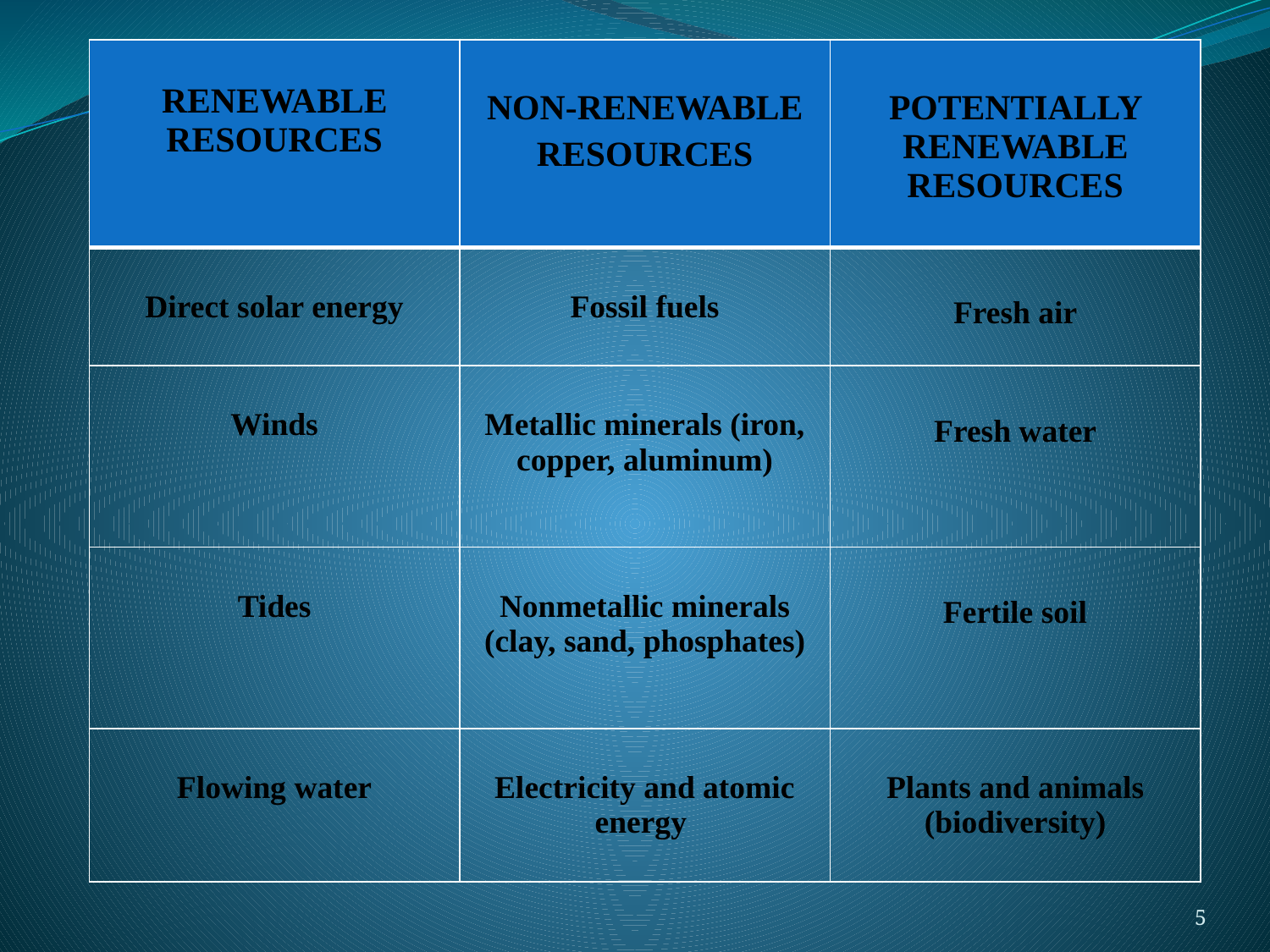

| Renewable resources | Non-Renewable resources | Potentially Renewable resources |
| --- | --- | --- |
| Direct solar energy | Fossil fuels | Fresh air |
| Winds | Metallic minerals (iron, copper, aluminum) | Fresh water |
| Tides | Nonmetallic minerals (clay, sand, phosphates) | Fertile soil |
| Flowing water | Electricity and atomic energy | Plants and animals (biodiversity) |

5